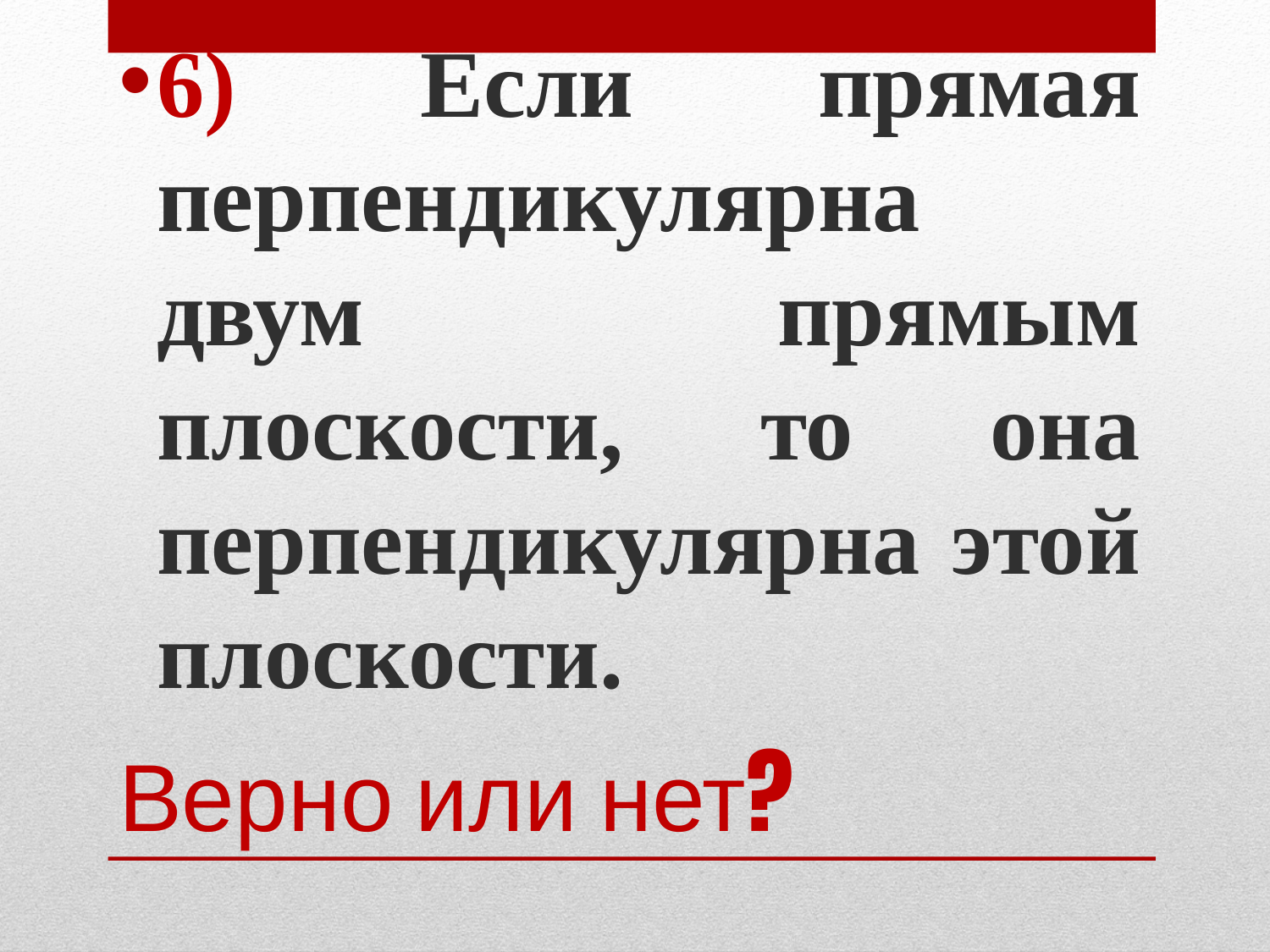

6) Если прямая перпендикулярна двум прямым плоскости, то она перпендикулярна этой плоскости.
# Верно или нет?